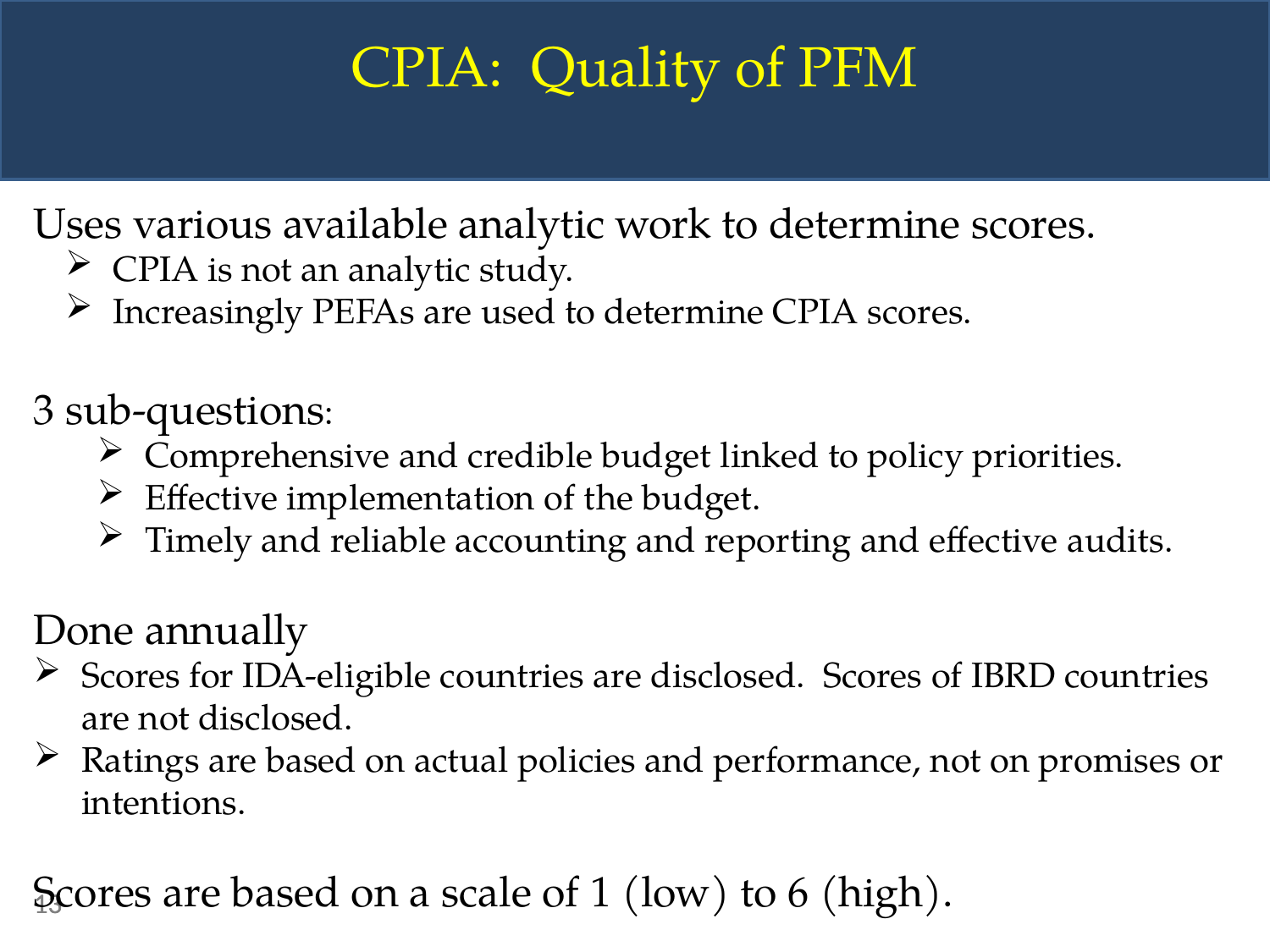

CPIA:  Quality of PFM
Uses various available analytic work to determine scores.
CPIA is not an analytic study.
Increasingly PEFAs are used to determine CPIA scores.

3 sub-questions:
Comprehensive and credible budget linked to policy priorities.
Effective implementation of the budget.
Timely and reliable accounting and reporting and effective audits.

Done annually
Scores for IDA-eligible countries are disclosed.  Scores of IBRD countries are not disclosed.
Ratings are based on actual policies and performance, not on promises or intentions.

Scores are based on a scale of 1 (low) to 6 (high).
13